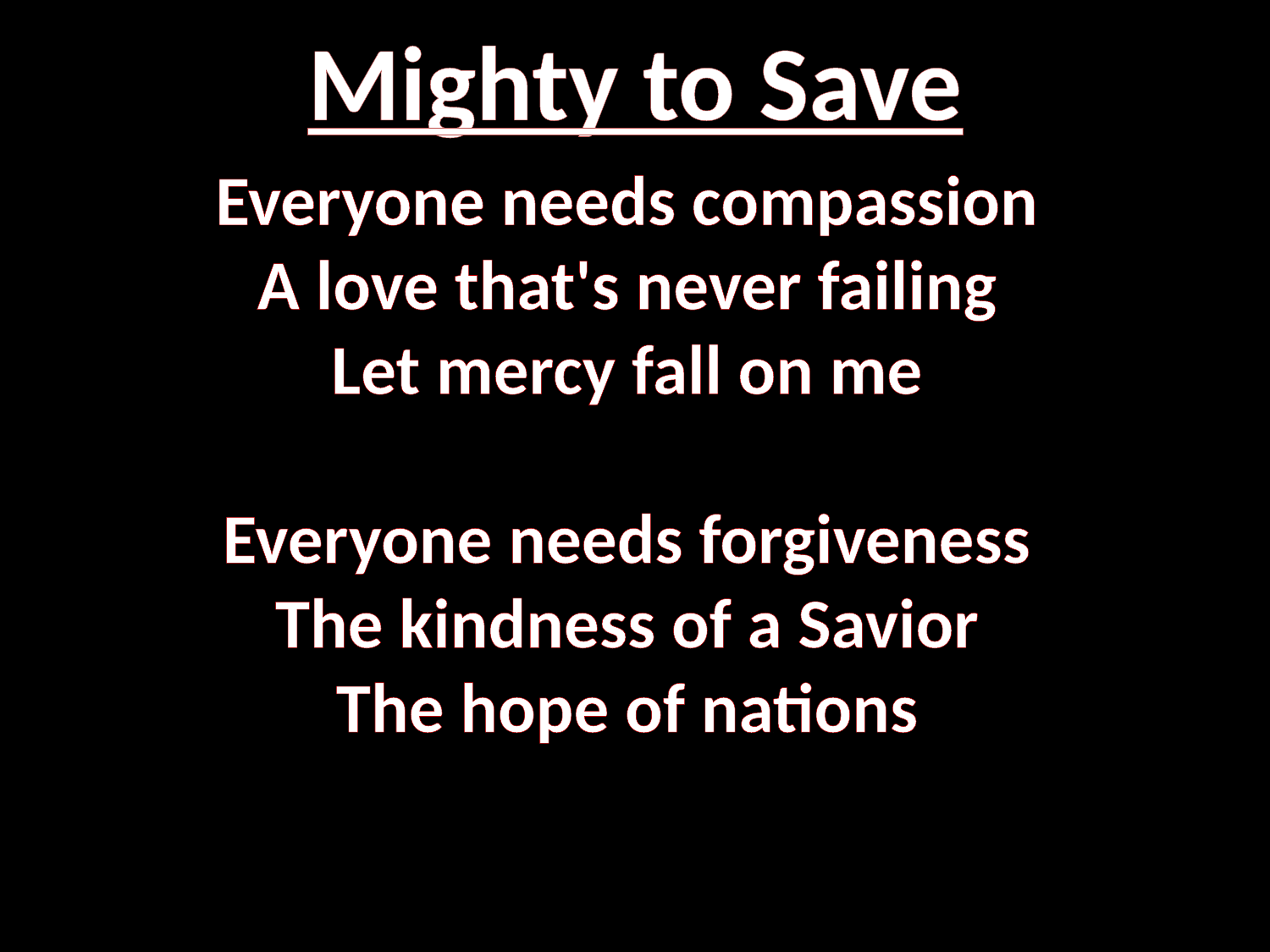

# Mighty to Save
Everyone needs compassion 
A love that's never failing 
Let mercy fall on me 
Everyone needs forgiveness 
The kindness of a Savior 
The hope of nations